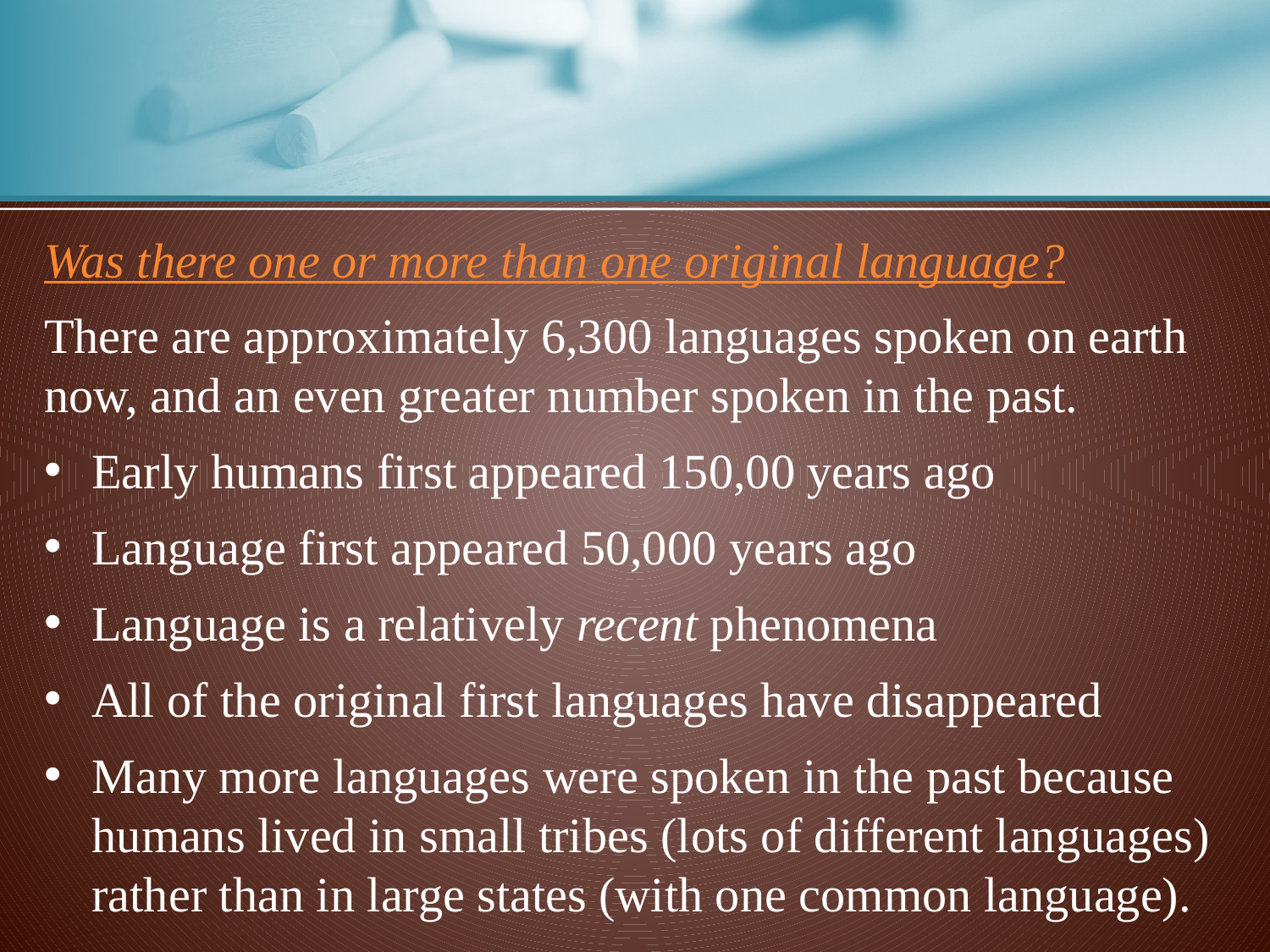

Was there one or more than one original language?
There are approximately 6,300 languages spoken on earth now, and an even greater number spoken in the past.
Early humans first appeared 150,00 years ago
Language first appeared 50,000 years ago
Language is a relatively recent phenomena
All of the original first languages have disappeared
Many more languages were spoken in the past because humans lived in small tribes (lots of different languages) rather than in large states (with one common language).